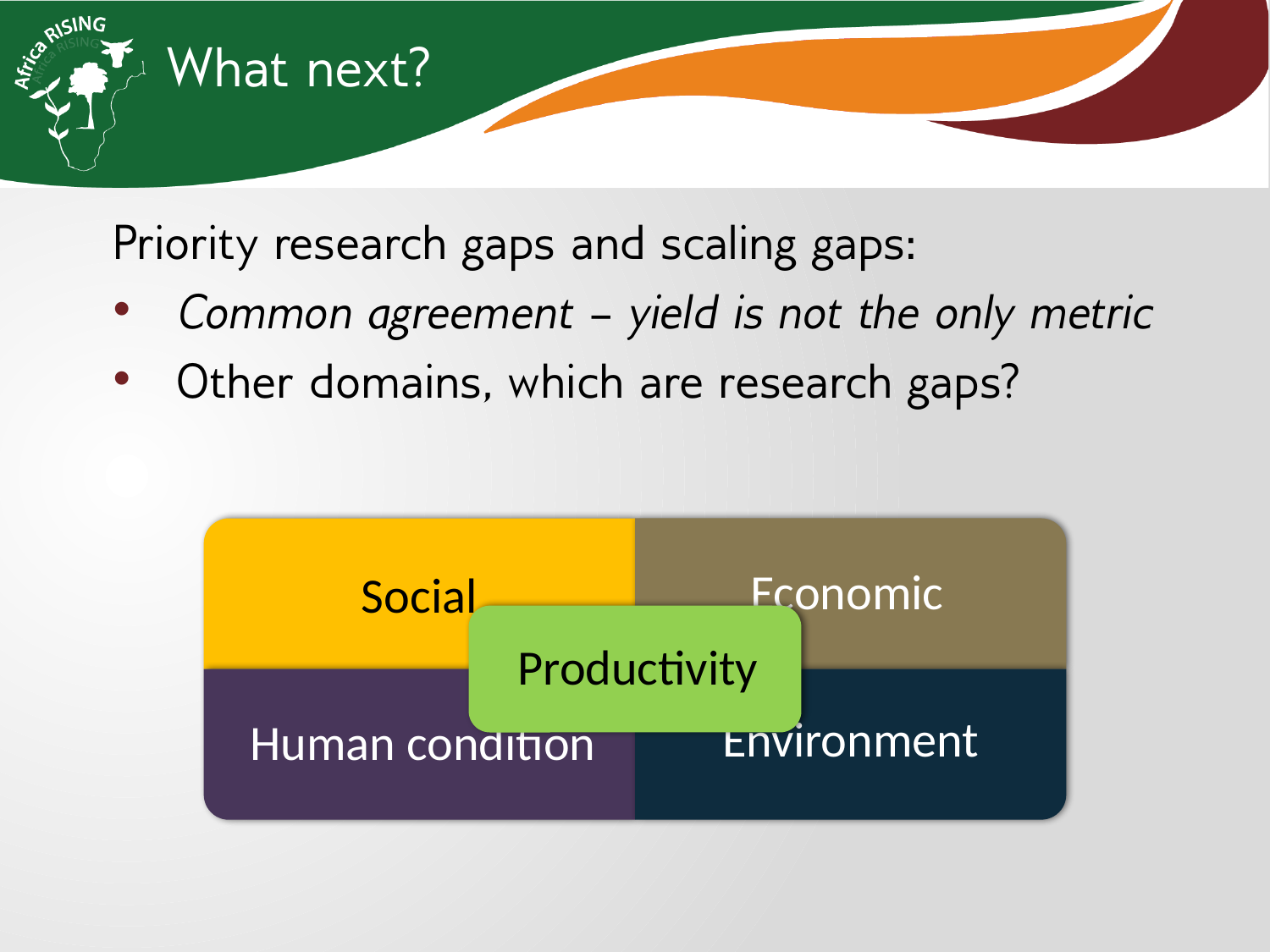

What next?
Priority research gaps and scaling gaps:
Common agreement – yield is not the only metric
Other domains, which are research gaps?
Social
Economic
Human condition
Environment
Productivity